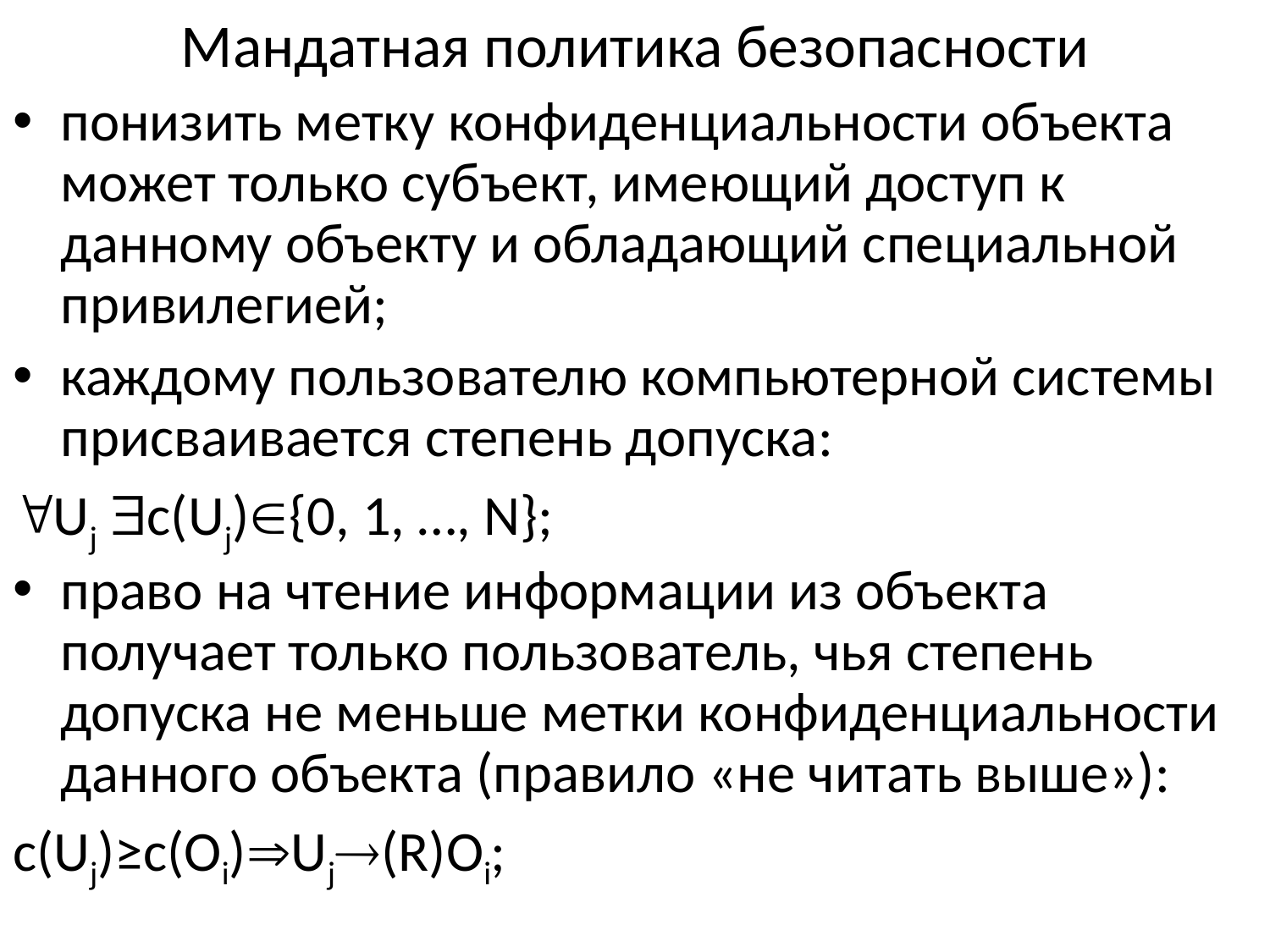

# Мандатная политика безопасности
понизить метку конфиденциальности объекта может только субъект, имеющий доступ к данному объекту и обладающий специальной привилегией;
каждому пользователю компьютерной системы присваивается степень допуска:
∀Uj ∃c(Uj)∈{0, 1, …, N};
право на чтение информации из объекта получает только пользователь, чья степень допуска не меньше метки конфиденциальности данного объекта (правило «не читать выше»):
c(Uj)≥c(Oi)⇒Uj→(R)Oi;